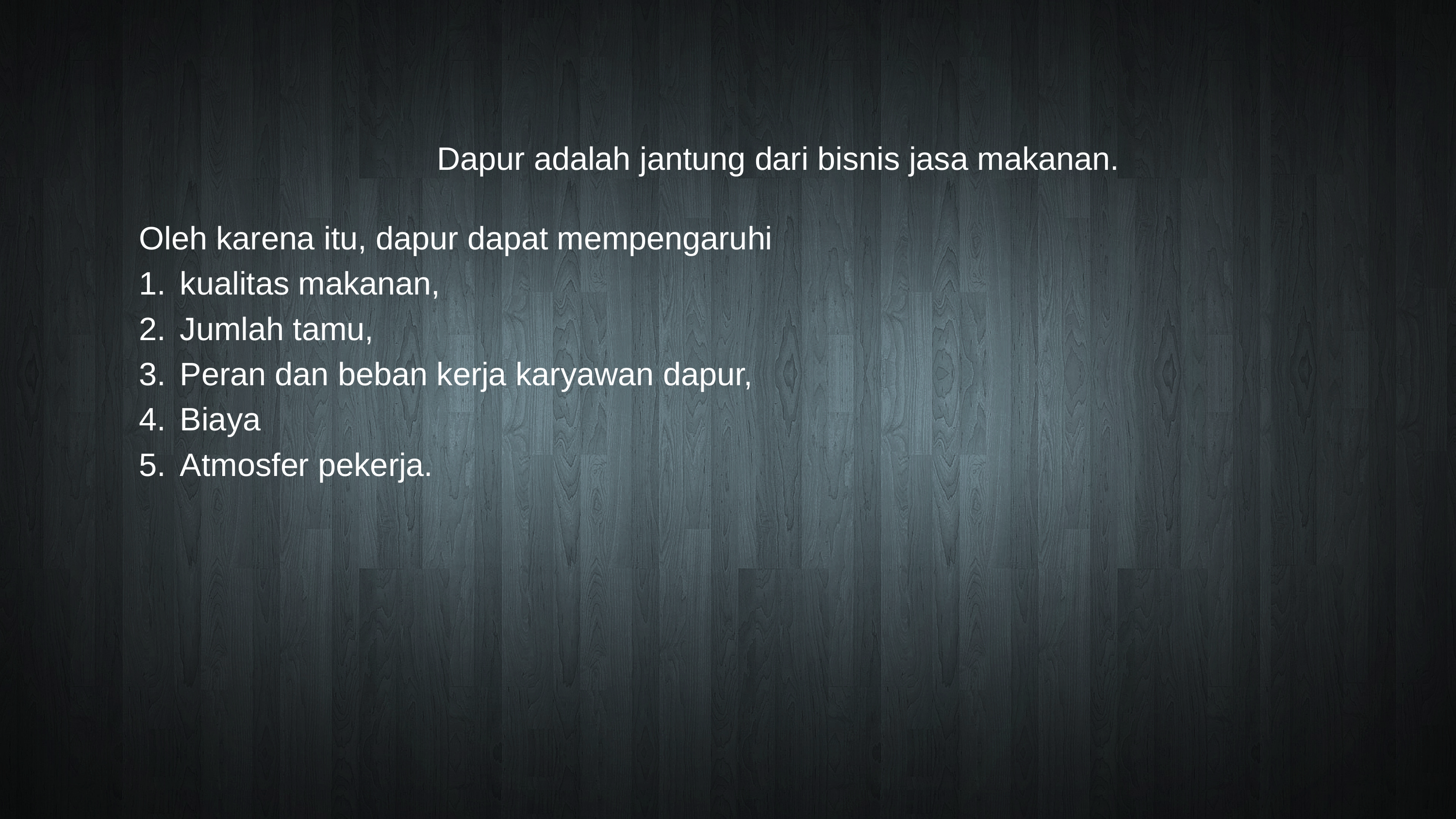

Dapur adalah jantung dari bisnis jasa makanan.

Oleh karena itu, dapur dapat mempengaruhi
kualitas makanan,
Jumlah tamu,
Peran dan beban kerja karyawan dapur,
Biaya
Atmosfer pekerja.